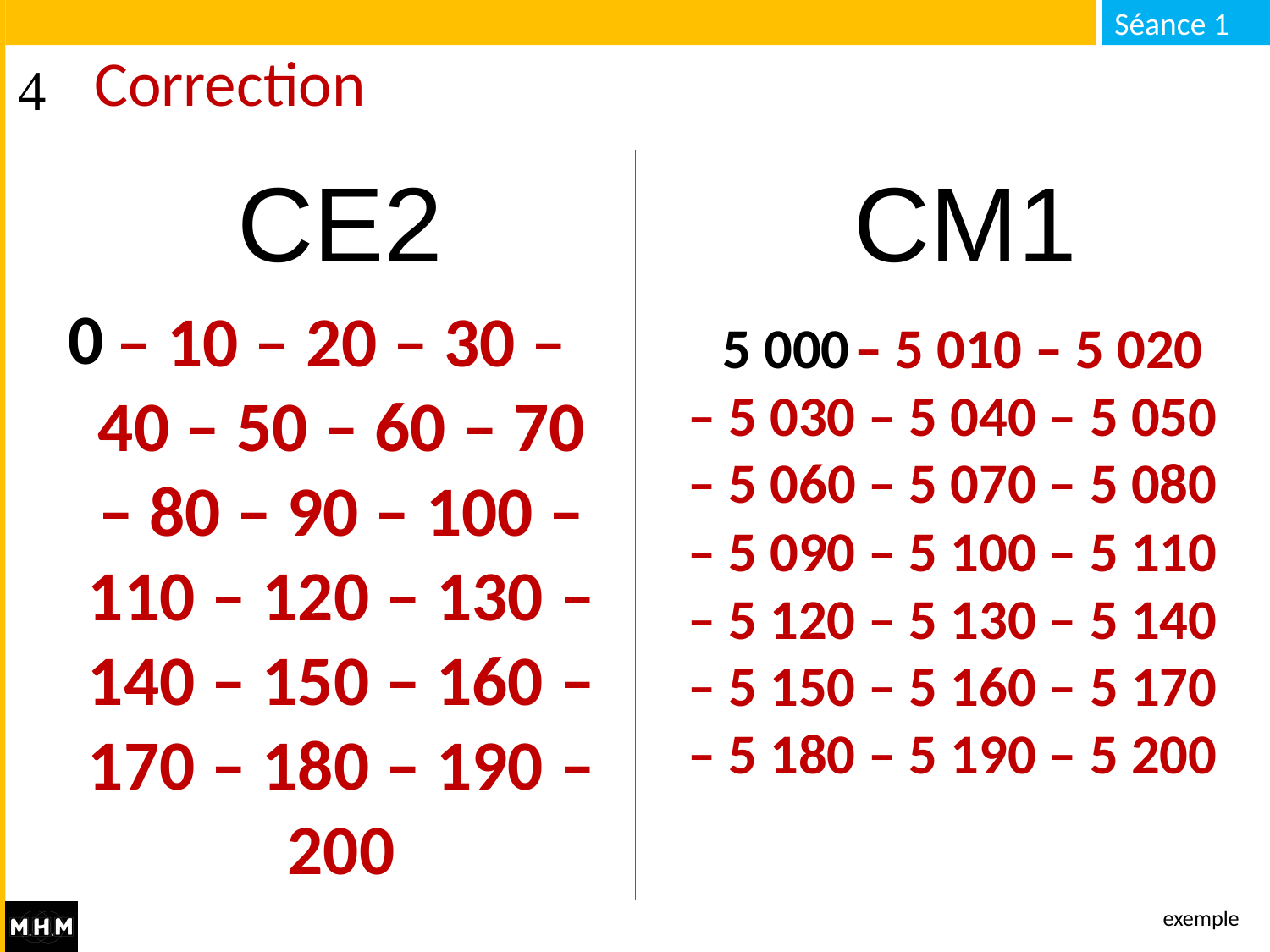

# Correction
CE2              CM1

0
– 10 – 20 – 30 – 40 – 50 – 60 – 70 – 80 – 90 – 100 – 110 – 120 – 130 – 140 – 150 – 160 – 170 – 180 – 190 – 200
            – 5 010 – 5 020 – 5 030 – 5 040 – 5 050
– 5 060 – 5 070 – 5 080 – 5 090 – 5 100 – 5 110 – 5 120 – 5 130 – 5 140 – 5 150 – 5 160 – 5 170 – 5 180 – 5 190 – 5 200
5 000
exemple